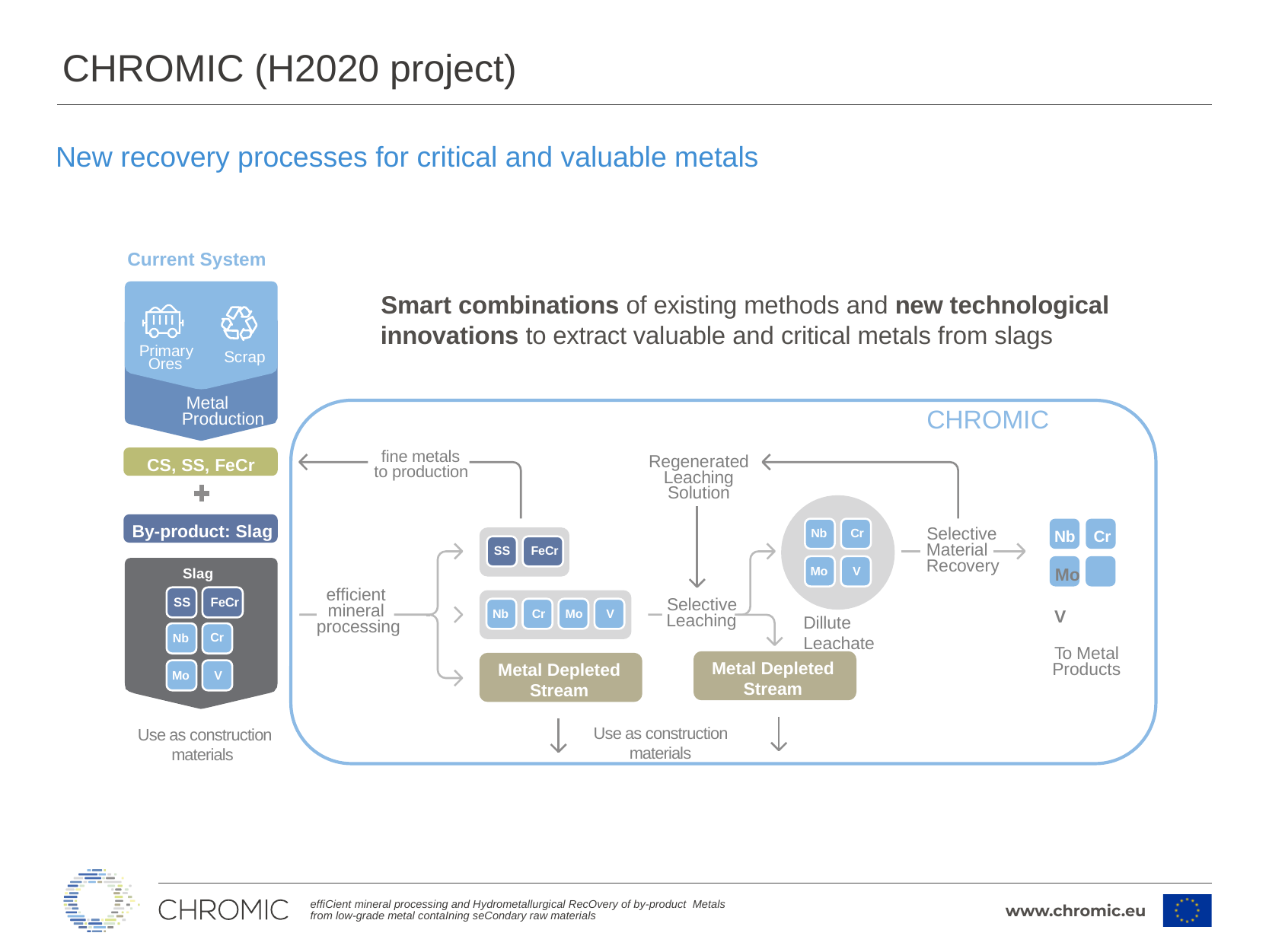

# CHROMIC (H2020 project)
New recovery processes for critical and valuable metals
Current System

Scrap
Primary  Ores
Metal Production

ﬁne metals  to production
CS, SS, FeCr

Regenerated  Leaching  Solution

By-product: Slag
Nb	Cr
Nb	Cr

Selective  Material  Recovery

SS	FeCr

Mo	V
Mo	V

To Metal  Products
Slag

efﬁcient  mineral  processing

SS	FeCr

Selective  Leaching

Nb	Cr	Mo	V

Dillute Leachate

Cr
Nb

Metal Depleted Stream
Metal Depleted Stream

Mo	V

Use as construction materials

Smart combinations of existing methods and new technological  innovations to extract valuable and critical metals from slags
CHROMIC

Use as construction materials